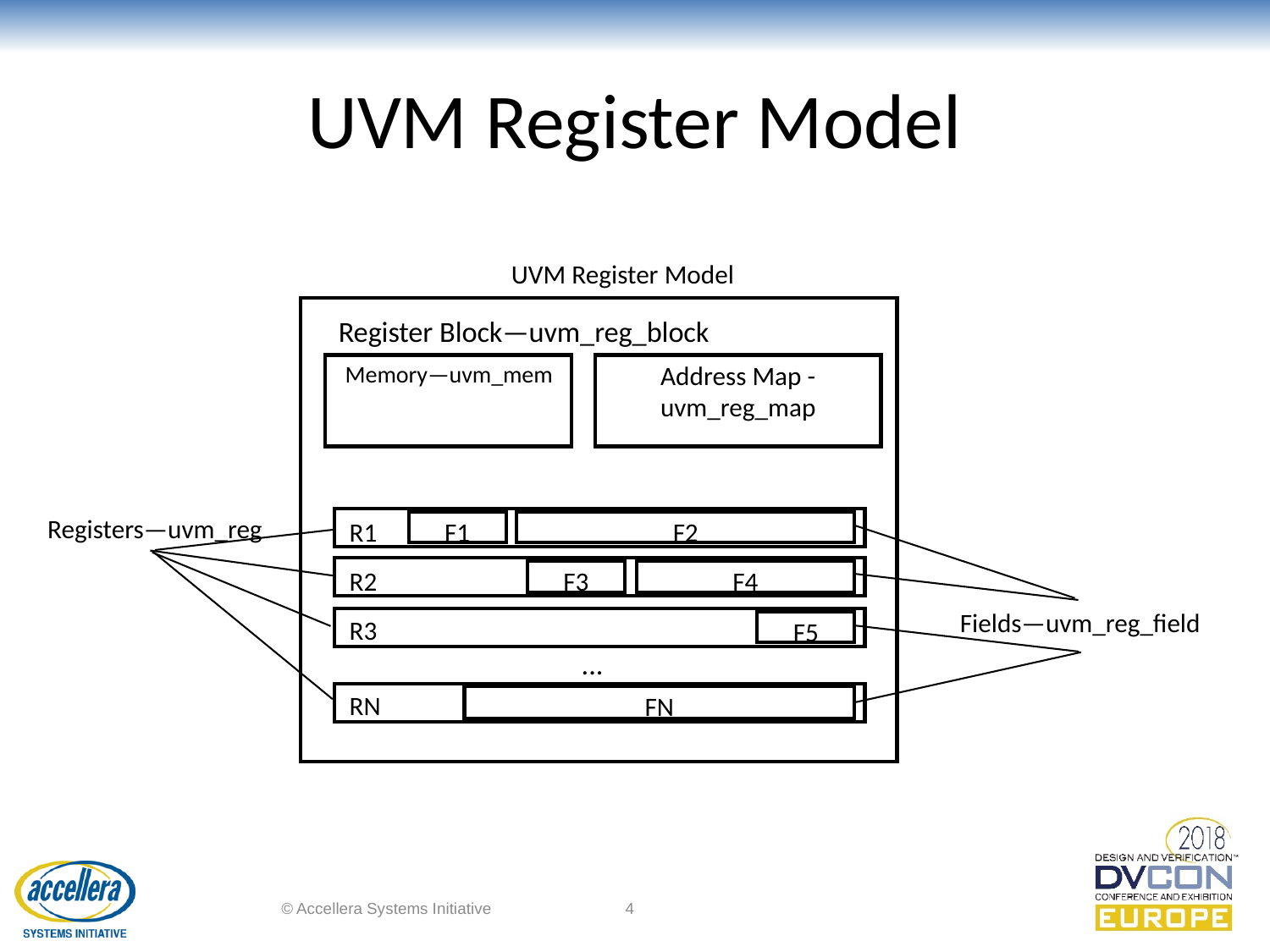

# UVM Register Model
UVM Register Model

Register Block—uvm_reg_block
   Memory—uvm_mem
Address Map - uvm_reg_map
Registers—uvm_reg

R1
F1
F2

R2
F3
F4
Fields—uvm_reg_field

R3
F5
...

RN
FN
© Accellera Systems Initiative
4